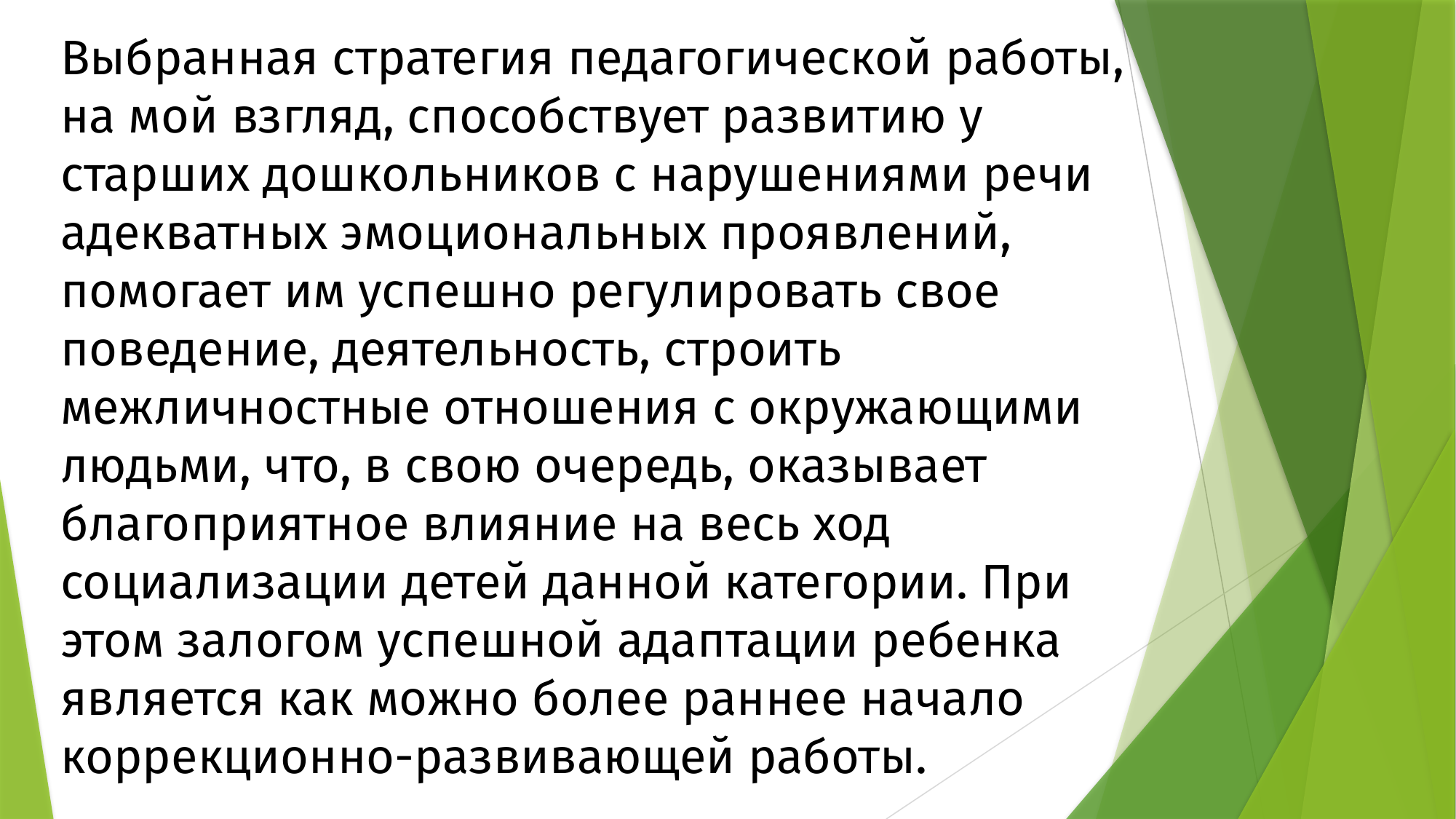

# Выбранная стратегия педагогической работы, на мой взгляд, способствует развитию у старших дошкольников с нарушениями речи адекватных эмоциональных проявлений, помогает им успешно регулировать свое поведение, деятельность, строить межличностные отношения с окружающими людьми, что, в свою очередь, оказывает благоприятное влияние на весь ход социализации детей данной категории. При этом залогом успешной адаптации ребенка является как можно более раннее начало коррекционно-развивающей работы.